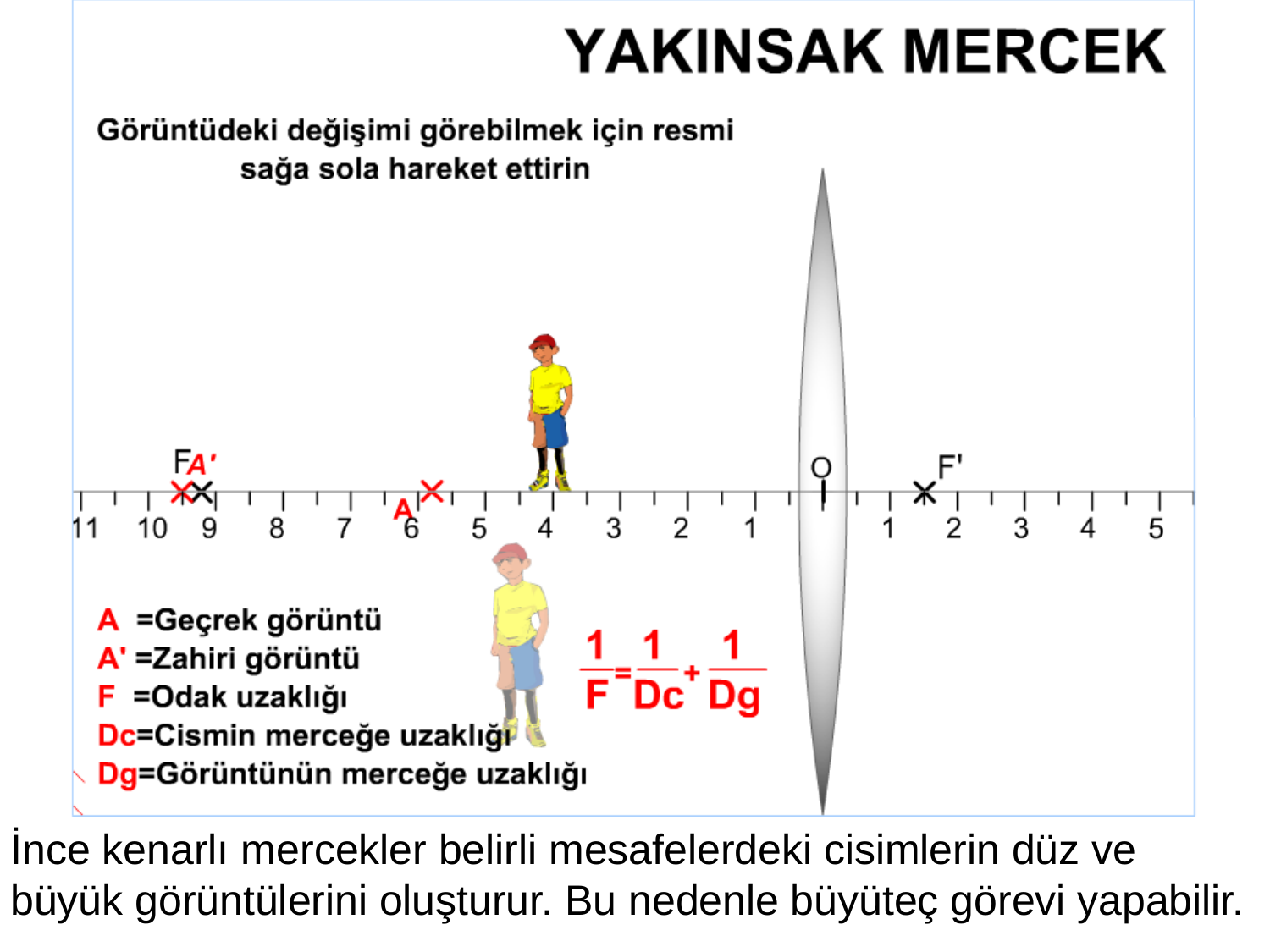

İnce kenarlı mercekler belirli mesafelerdeki cisimlerin düz ve büyük görüntülerini oluşturur. Bu nedenle büyüteç görevi yapabilir.